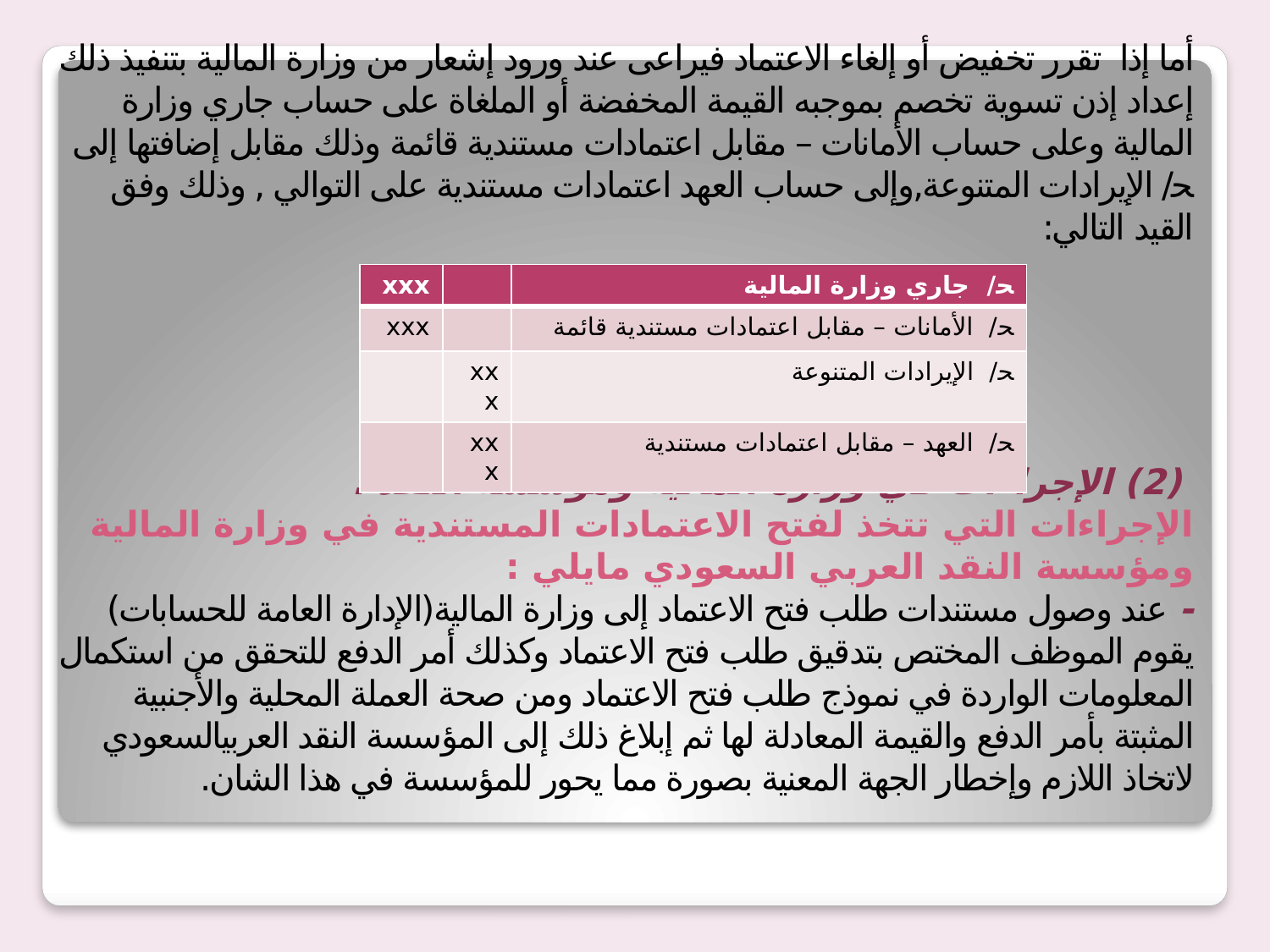

# أما إذا  تقرر تخفيض أو إلغاء الاعتماد فيراعى عند ورود إشعار من وزارة المالية بتنفيذ ذلك إعداد إذن تسوية تخصم بموجبه القيمة المخفضة أو الملغاة على حساب جاري وزارة المالية وعلى حساب الأمانات – مقابل اعتمادات مستندية قائمة وذلك مقابل إضافتها إلى ﺤ/ الإيرادات المتنوعة,وإلى حساب العهد اعتمادات مستندية على التوالي , وذلك وفق القيد التالي: (2) الإجراءات في وزارة المالية ومؤسسة النقد : الإجراءات التي تتخذ لفتح الاعتمادات المستندية في وزارة المالية ومؤسسة النقد العربي السعودي مايلي : - عند وصول مستندات طلب فتح الاعتماد إلى وزارة المالية(الإدارة العامة للحسابات) يقوم الموظف المختص بتدقيق طلب فتح الاعتماد وكذلك أمر الدفع للتحقق من استكمال المعلومات الواردة في نموذج طلب فتح الاعتماد ومن صحة العملة المحلية والأجنبية المثبتة بأمر الدفع والقيمة المعادلة لها ثم إبلاغ ذلك إلى المؤسسة النقد العربيالسعودي لاتخاذ اللازم وإخطار الجهة المعنية بصورة مما يحور للمؤسسة في هذا الشان.
| xxx |  | ﺤ/ جاري وزارة المالية |
| --- | --- | --- |
| xxx |  | ﺤ/ الأمانات – مقابل اعتمادات مستندية قائمة |
|  | xxx | ﺤ/ الإيرادات المتنوعة |
|  | xxx | ﺤ/ العهد – مقابل اعتمادات مستندية |